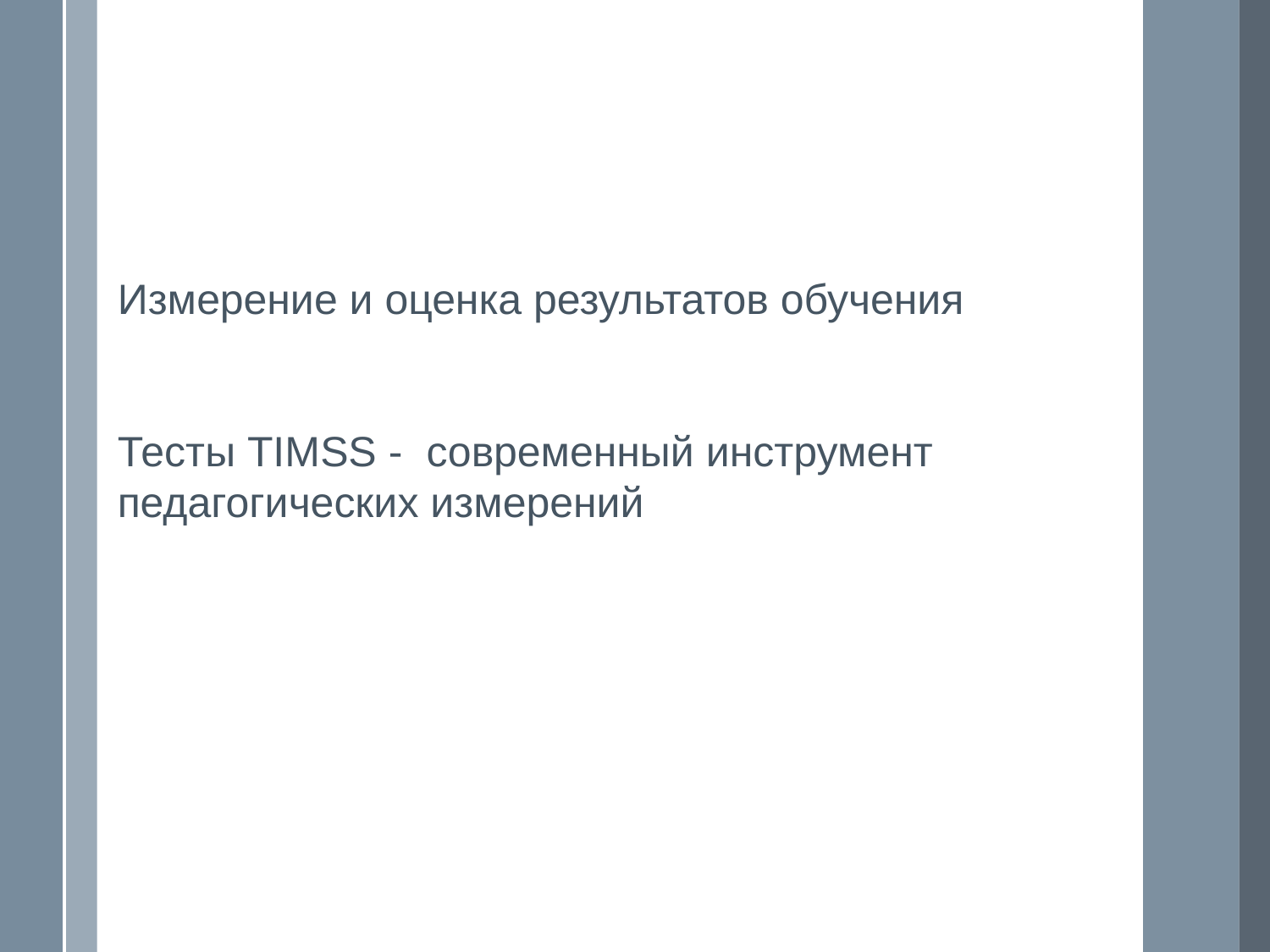

Измерение и оценка результатов обучения

Тесты TIMSS -  современный инструмент педагогических измерений